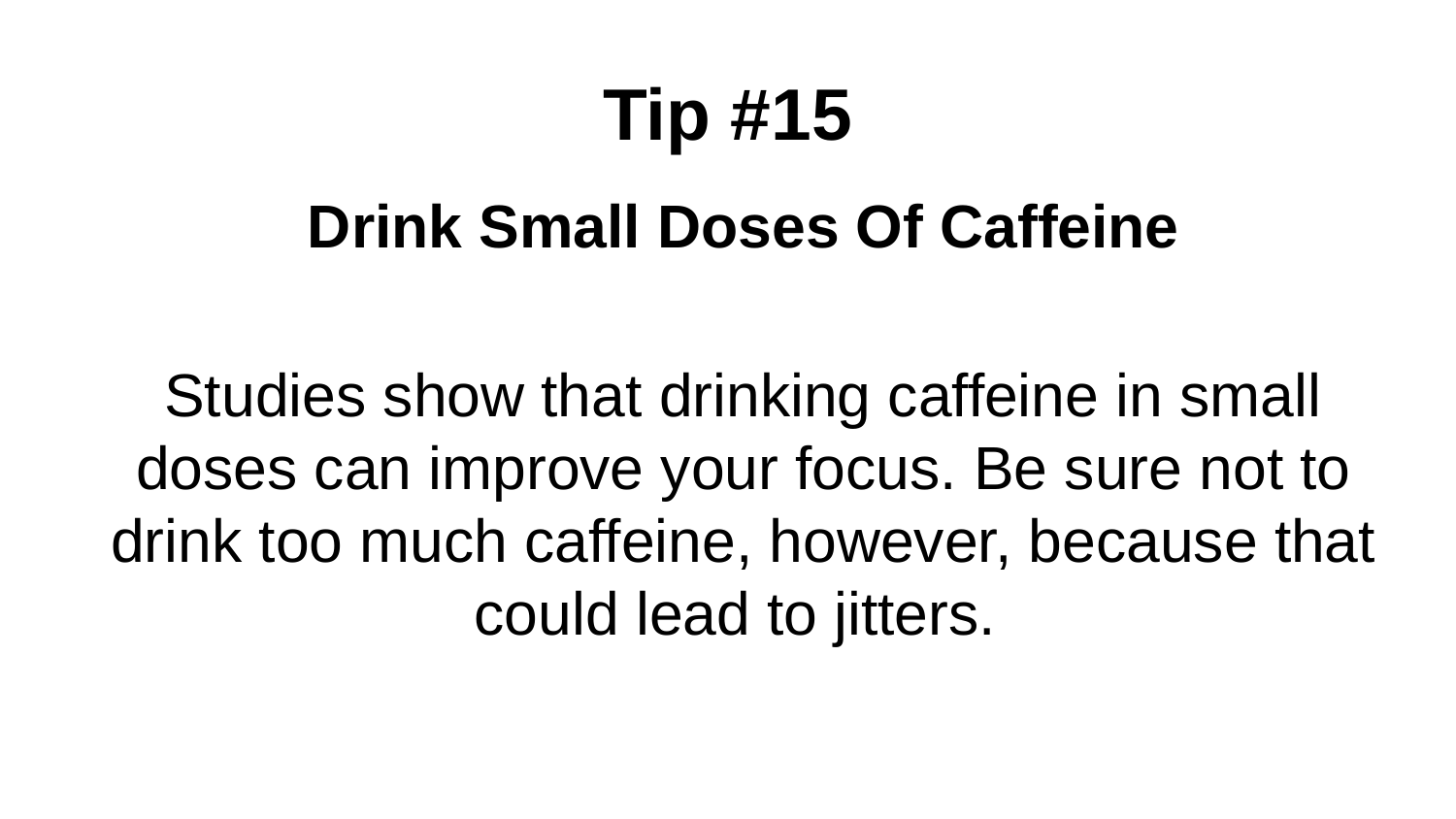

# Tip #15

Drink Small Doses Of Caffeine

Studies show that drinking caffeine in small doses can improve your focus. Be sure not to drink too much caffeine, however, because that could lead to jitters.